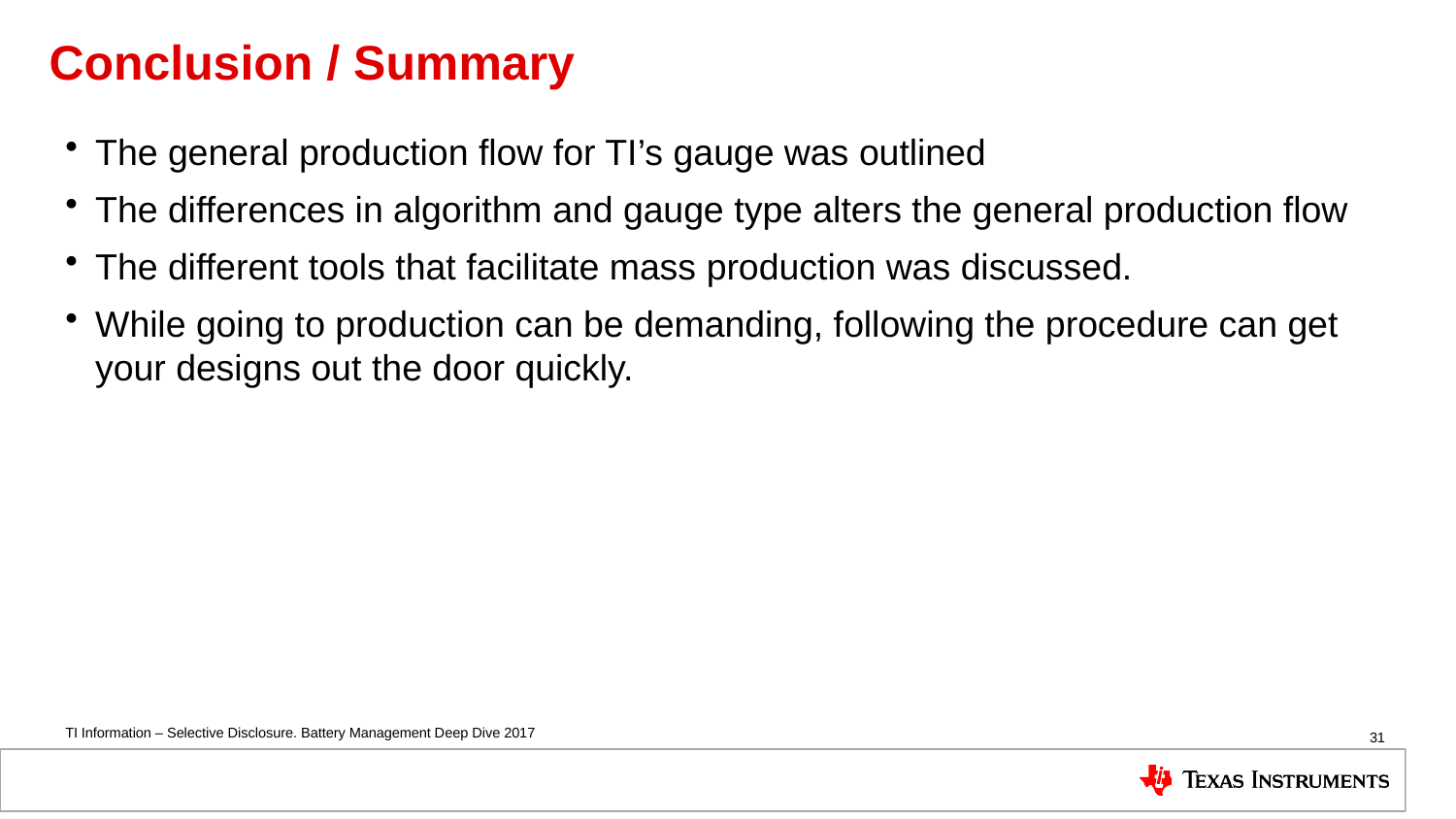

# Conclusion / Summary
The general production flow for TI’s gauge was outlined
The differences in algorithm and gauge type alters the general production flow
The different tools that facilitate mass production was discussed.
While going to production can be demanding, following the procedure can get your designs out the door quickly.

31